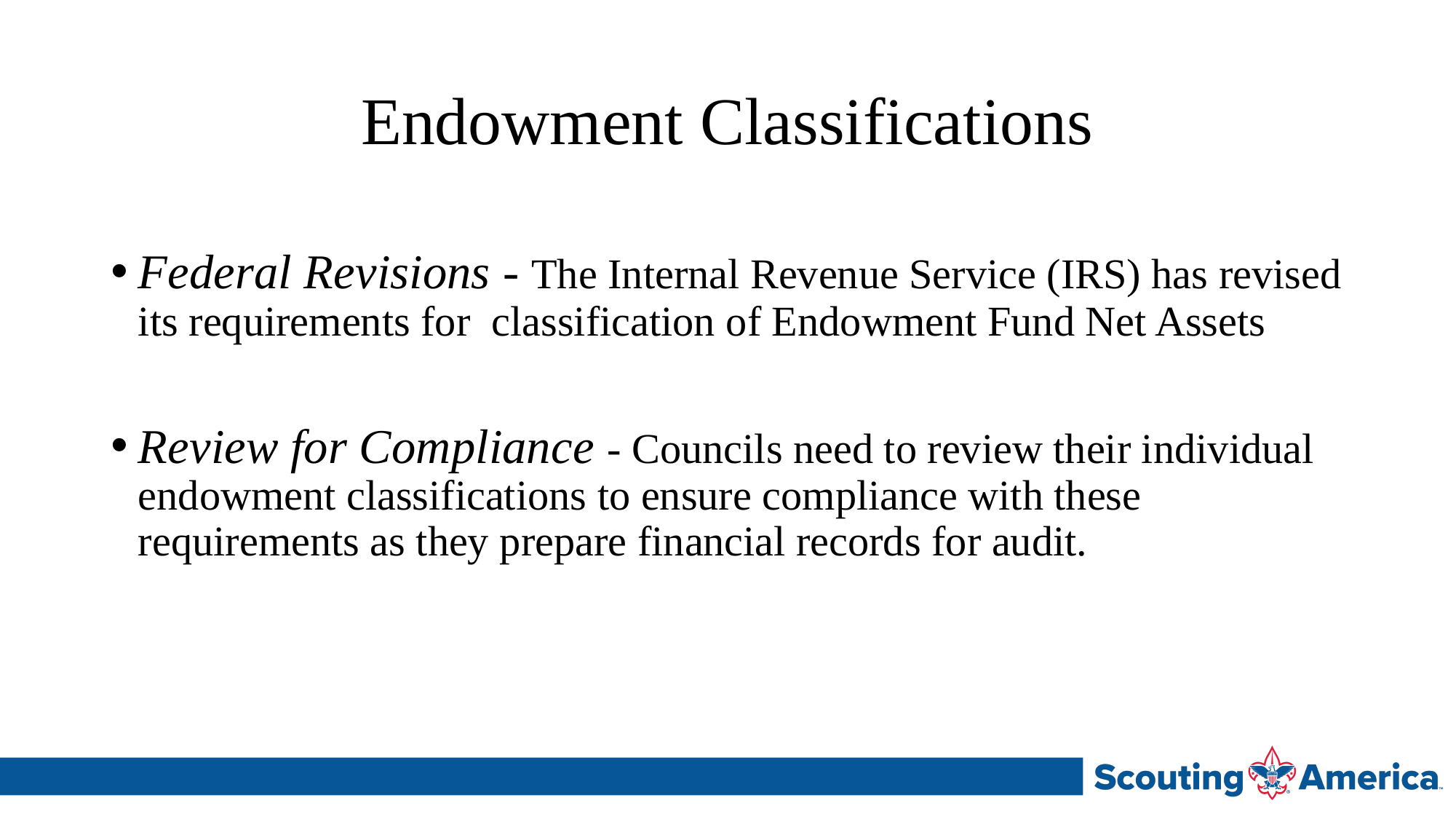

# Endowment Classifications
Federal Revisions - The Internal Revenue Service (IRS) has revised its requirements for  classification of Endowment Fund Net Assets

Review for Compliance - Councils need to review their individual endowment classifications to ensure compliance with these requirements as they prepare financial records for audit.